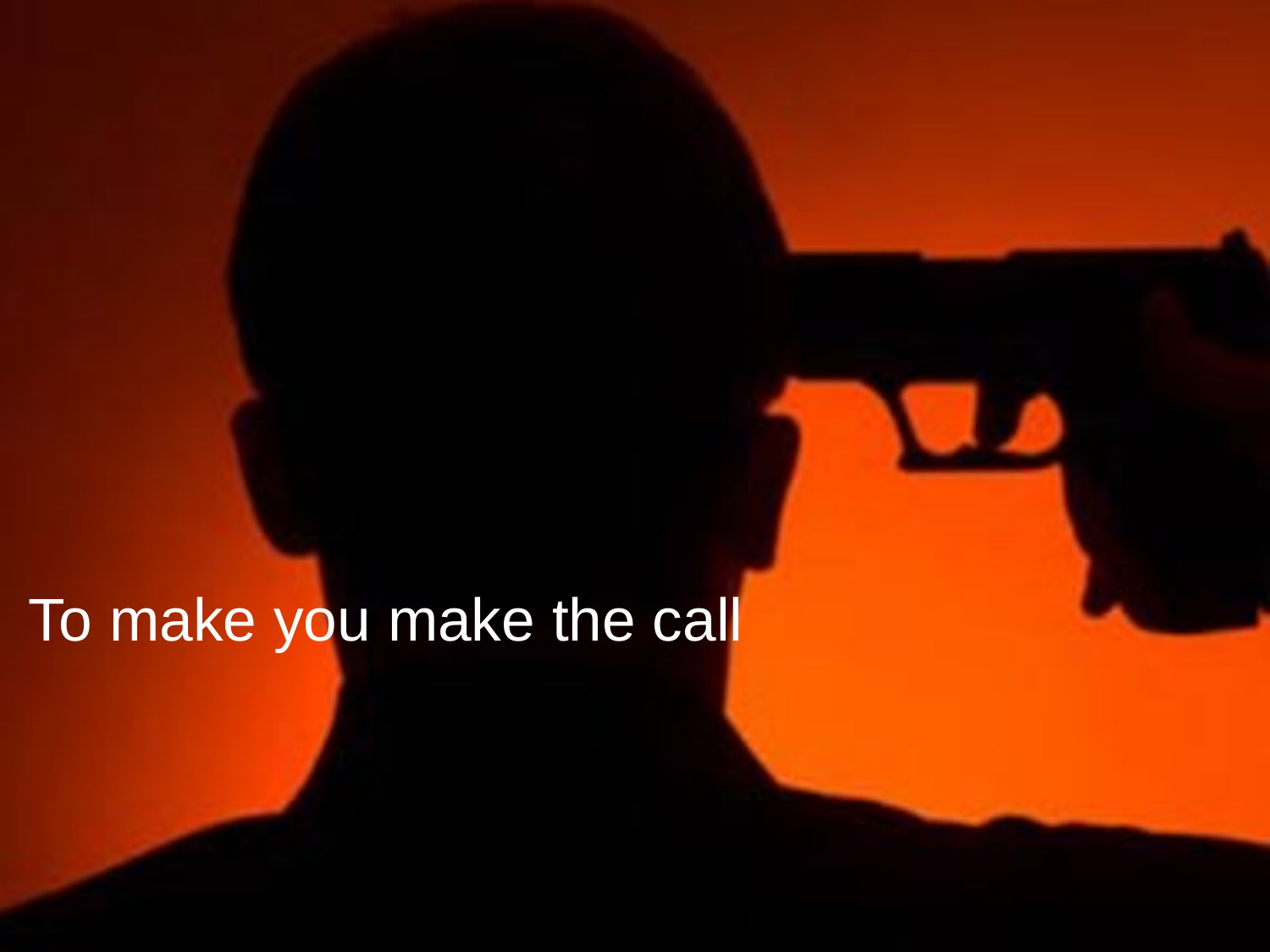

# To make you make the call